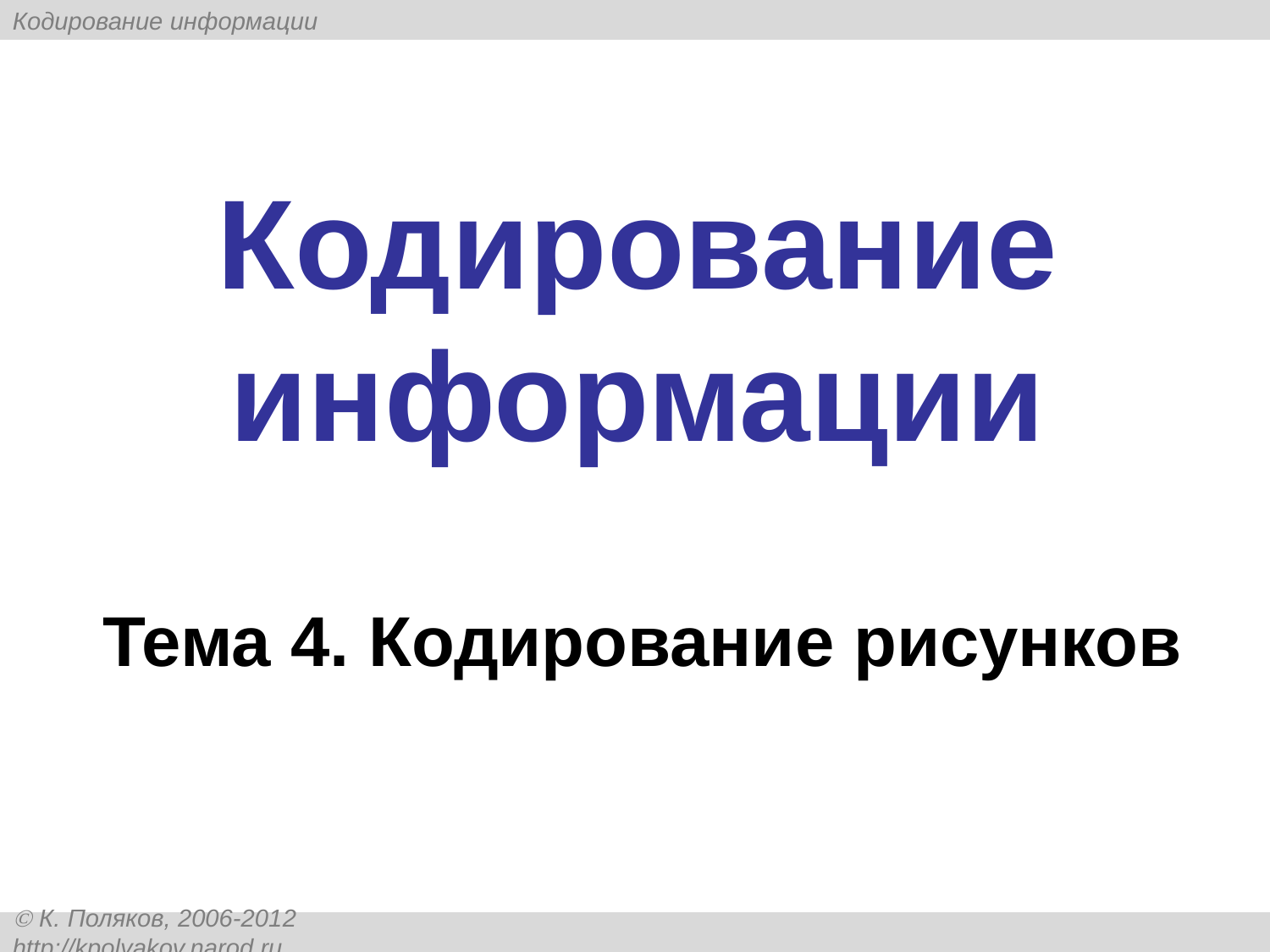

# Кодирование информации
Тема 4. Кодирование рисунков